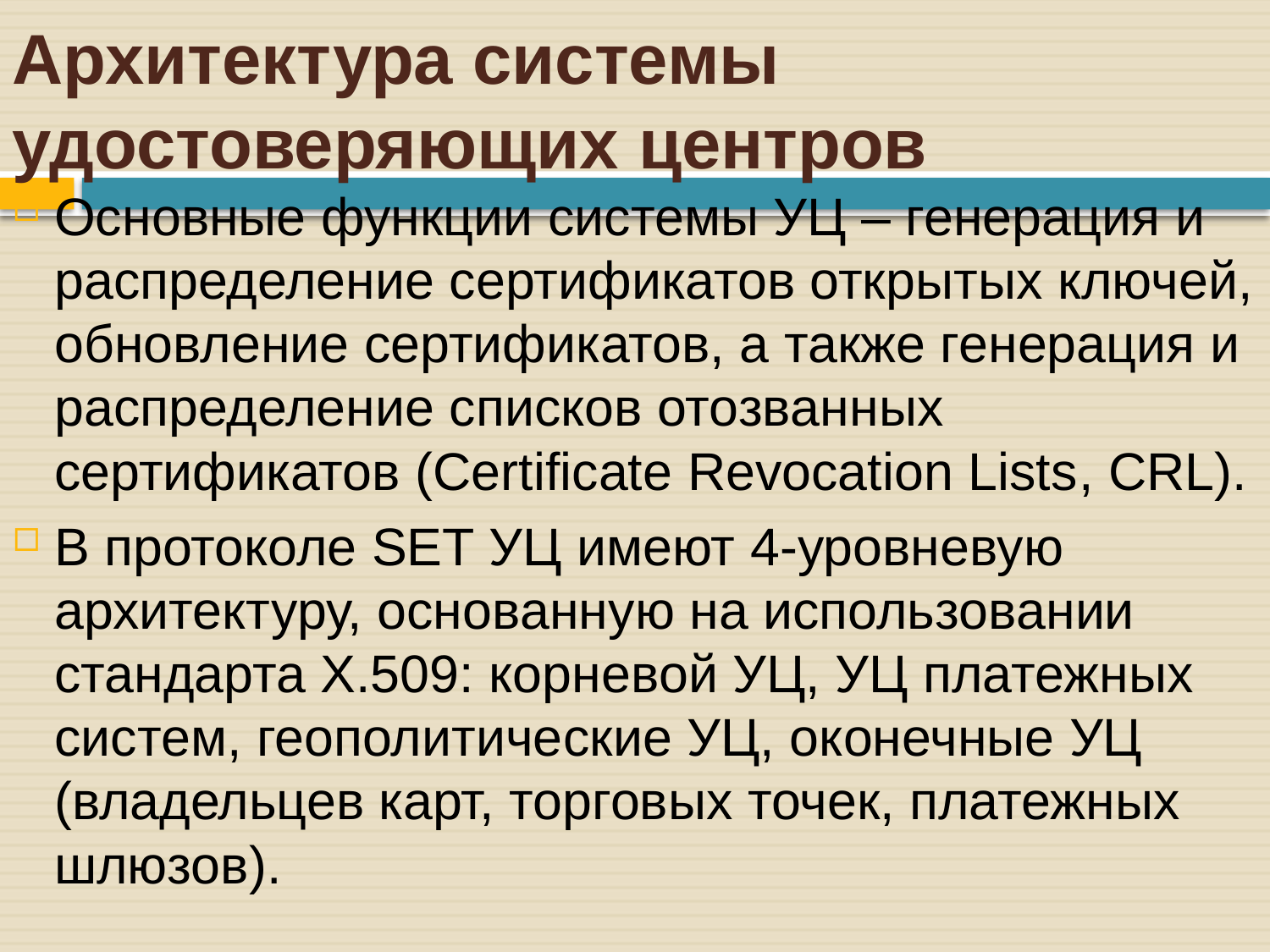

# Архитектура системы удостоверяющих центров
Основные функции системы УЦ – генерация и распределение сертификатов открытых ключей, обновление сертификатов, а также генерация и распределение списков отозванных сертификатов (Certificate Revocation Lists, CRL).
В протоколе SET УЦ имеют 4-уровневую архитектуру, основанную на использовании стандарта X.509: корневой УЦ, УЦ платежных систем, геополитиче­ские УЦ, оконечные УЦ (владельцев карт, торговых точек, платежных шлюзов).